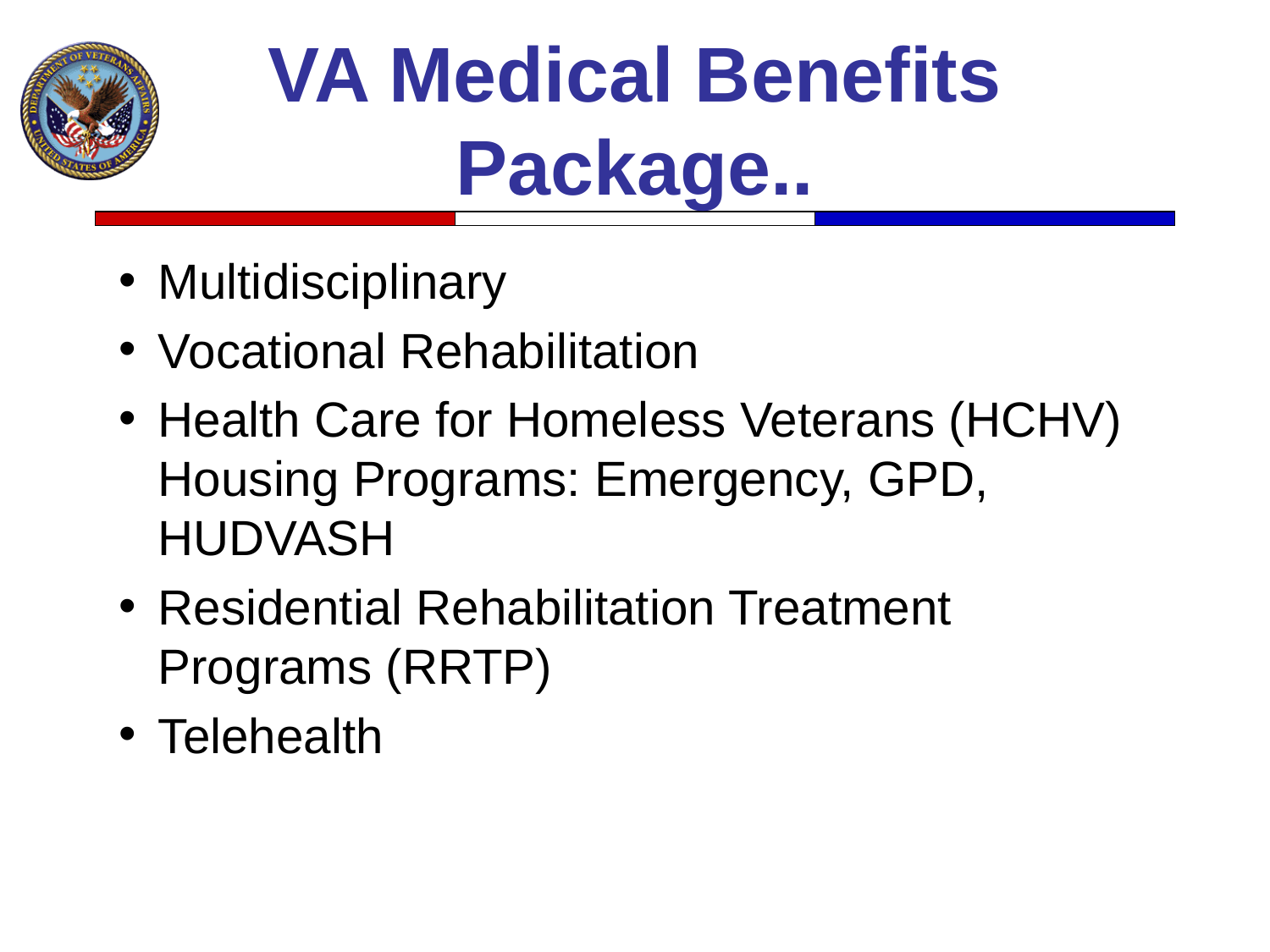

# VA Medical Benefits Package..
Multidisciplinary
Vocational Rehabilitation
Health Care for Homeless Veterans (HCHV) Housing Programs: Emergency, GPD, HUDVASH
Residential Rehabilitation Treatment Programs (RRTP)
Telehealth